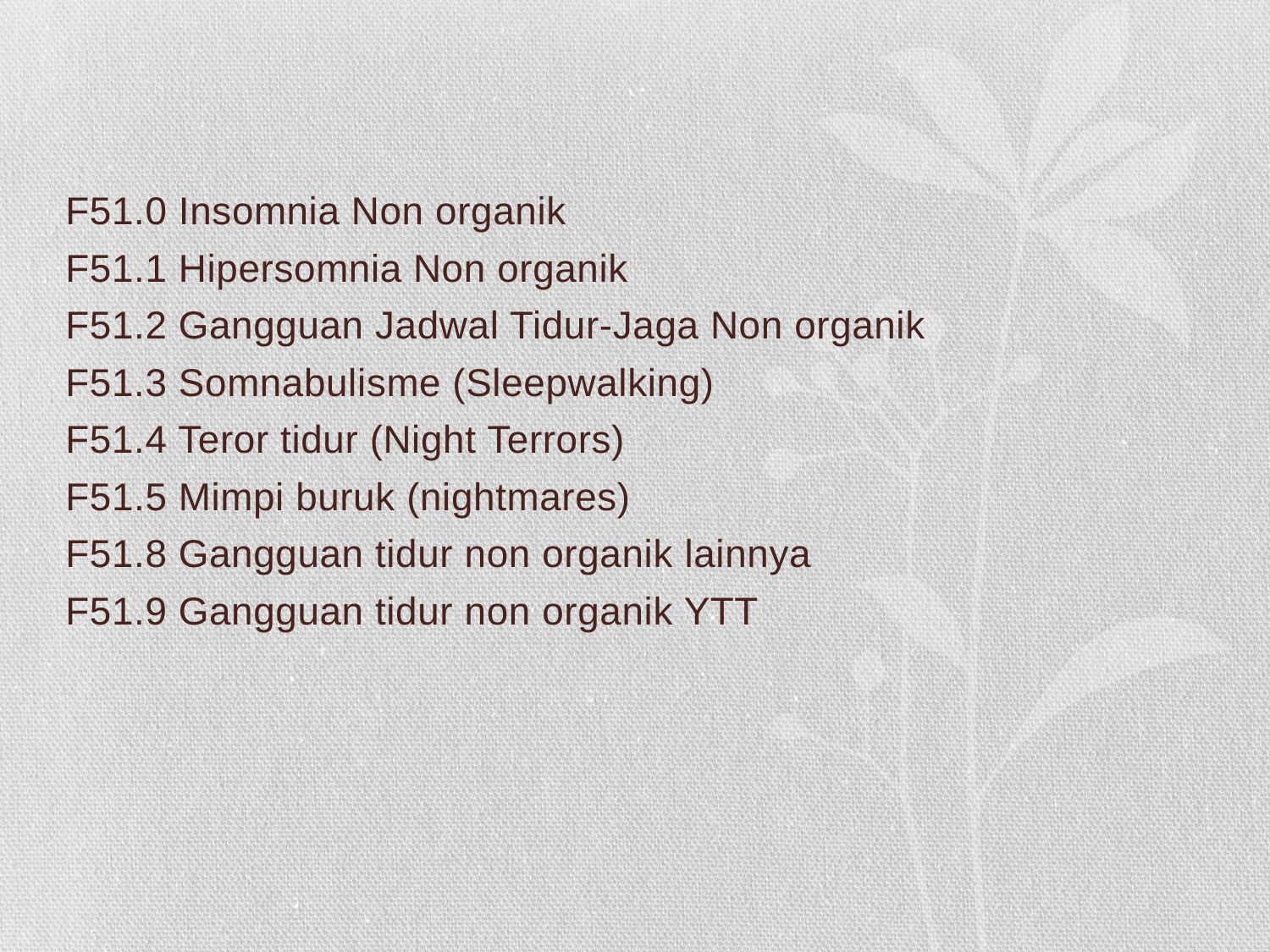

#
F51.0 Insomnia Non organik
F51.1 Hipersomnia Non organik
F51.2 Gangguan Jadwal Tidur-Jaga Non organik
F51.3 Somnabulisme (Sleepwalking)
F51.4 Teror tidur (Night Terrors)
F51.5 Mimpi buruk (nightmares)
F51.8 Gangguan tidur non organik lainnya
F51.9 Gangguan tidur non organik YTT